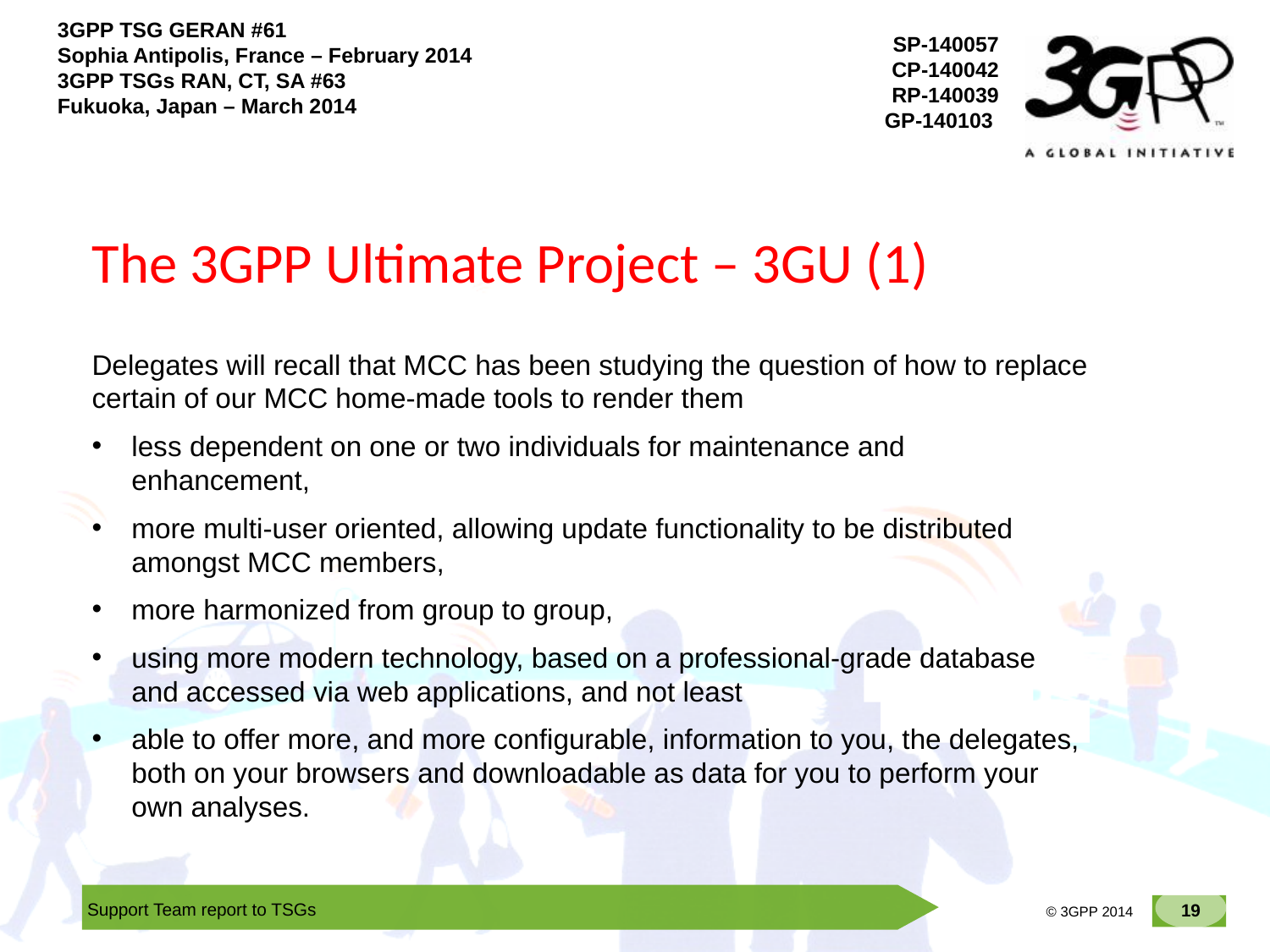

# The 3GPP Ultimate Project – 3GU (1)
Delegates will recall that MCC has been studying the question of how to replace certain of our MCC home-made tools to render them
less dependent on one or two individuals for maintenance and enhancement,
more multi-user oriented, allowing update functionality to be distributed amongst MCC members,
more harmonized from group to group,
using more modern technology, based on a professional-grade database and accessed via web applications, and not least
able to offer more, and more configurable, information to you, the delegates, both on your browsers and downloadable as data for you to perform your own analyses.